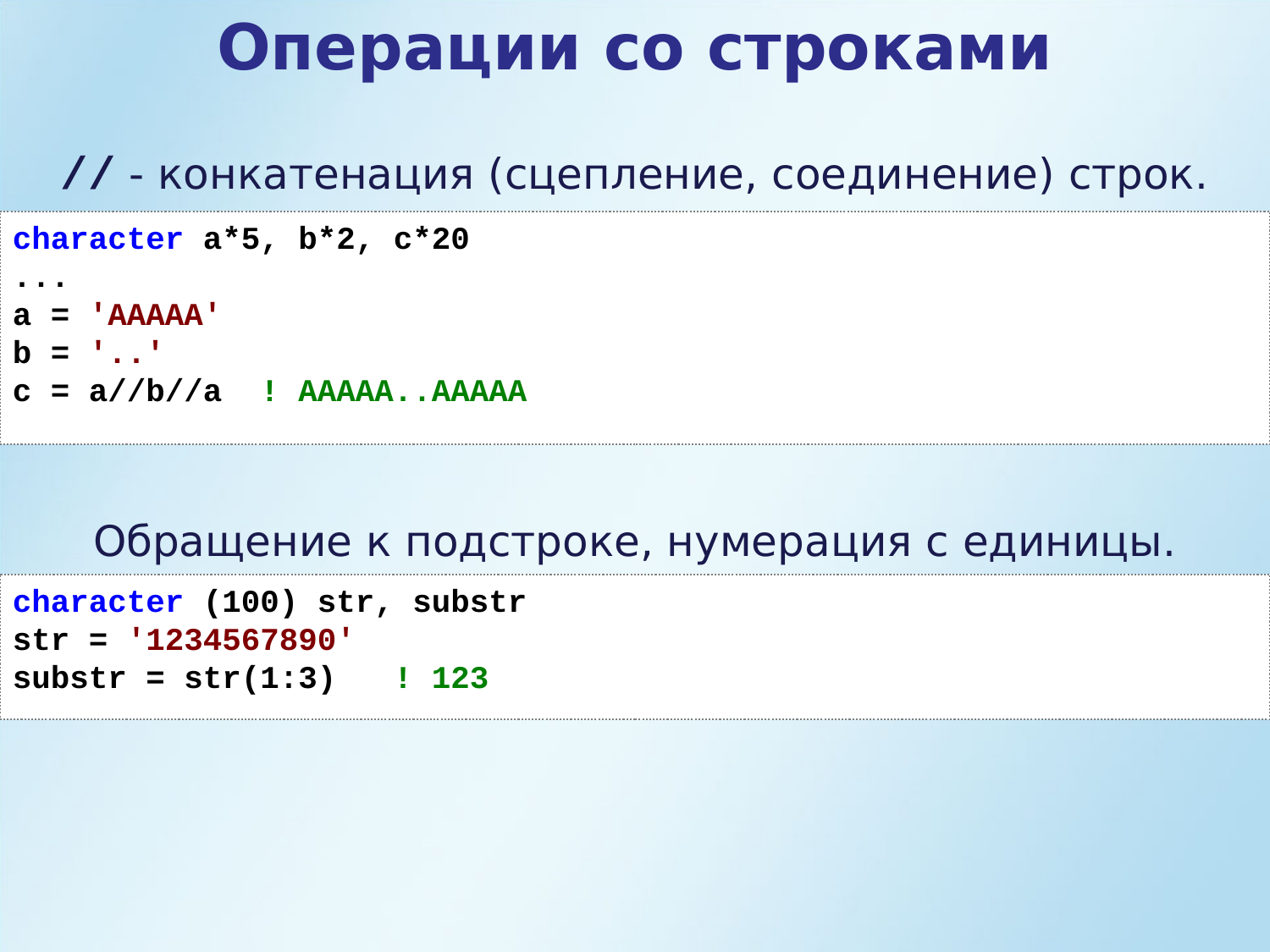

Операции со строками
// - конкатенация (сцепление, соединение) строк.
character a*5, b*2, c*20
...
a = 'AAAAA'
b = '..'
c = a//b//a  ! AAAAA..AAAAA
Обращение к подстроке, нумерация с единицы.
character (100) str, substr
str = '1234567890'
substr = str(1:3)   ! 123